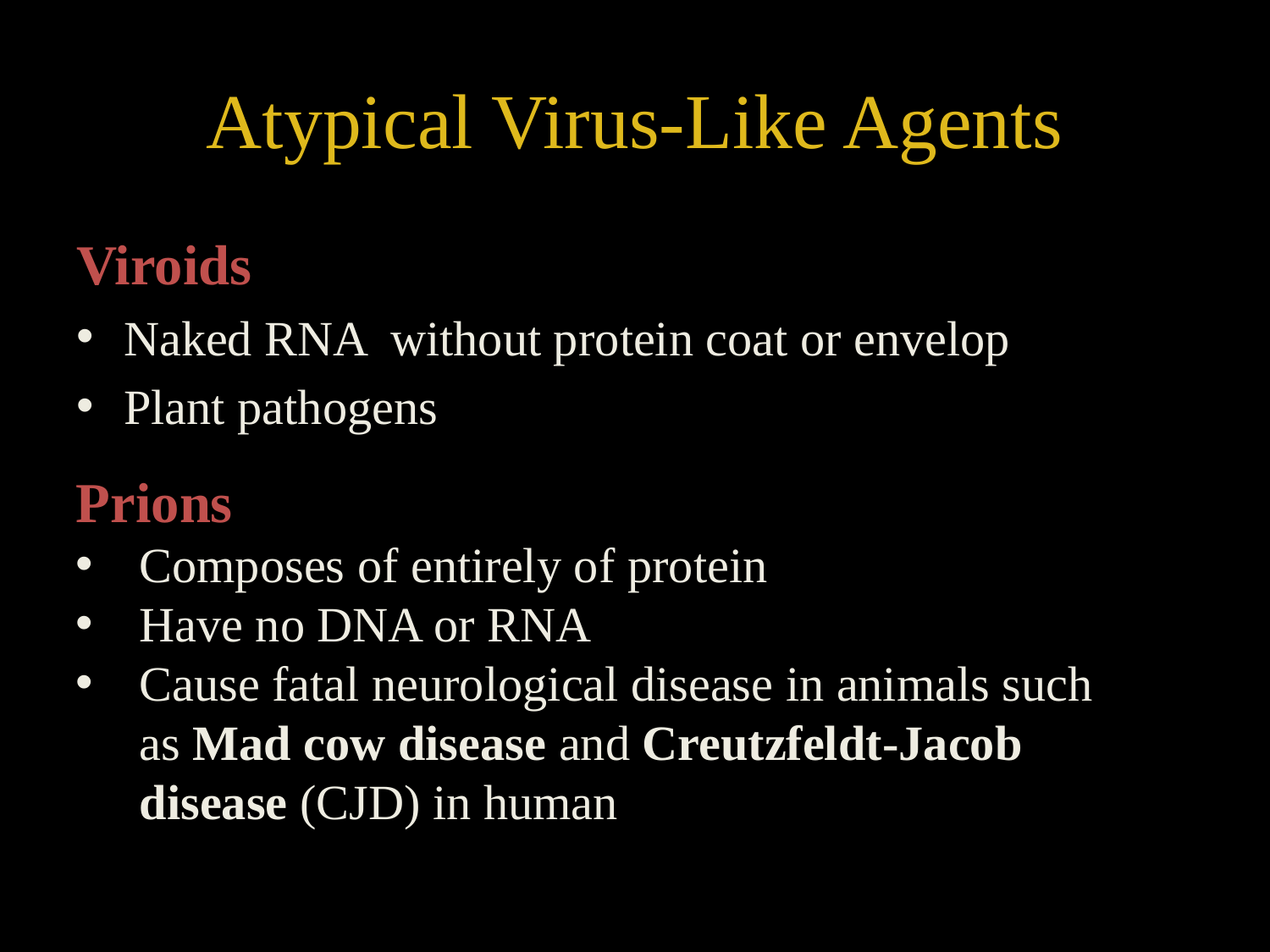

# Atypical Virus-Like Agents
Viroids
Naked RNA  without protein coat or envelop
Plant pathogens

Prions
Composes of entirely of protein
Have no DNA or RNA
Cause fatal neurological disease in animals such as Mad cow disease and Creutzfeldt-Jacob disease (CJD) in human